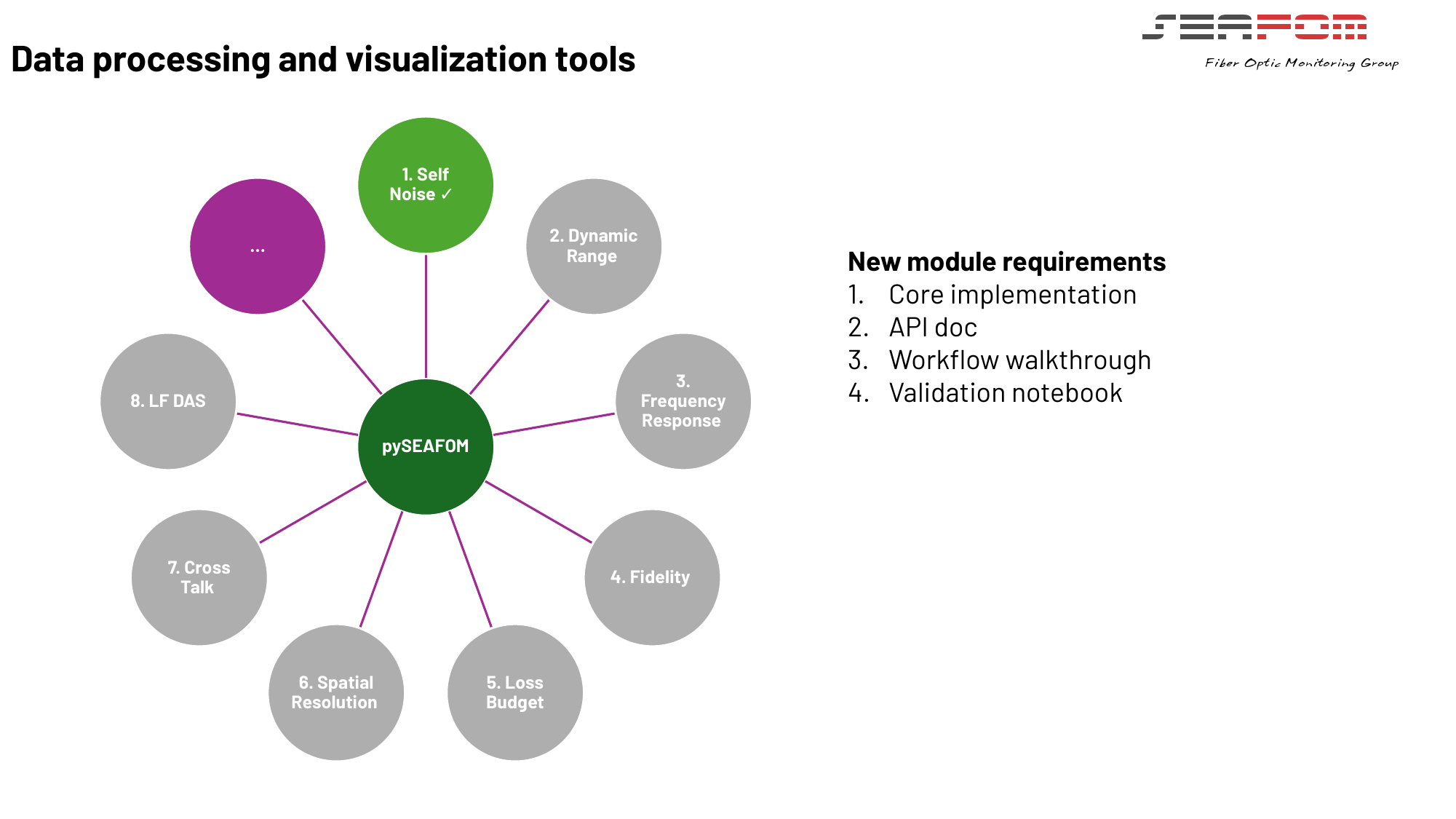

Data processing and visualization tools
pySEAFOM

1. Self Noise ✓

2. Dynamic Range

3. Frequency Response

4. Fidelity

5. Loss Budget

6. Spatial Resolution

7. Cross Talk

8. LF DAS

…
New module requirements
Core implementation
API doc
Workflow walkthrough
Validation notebook